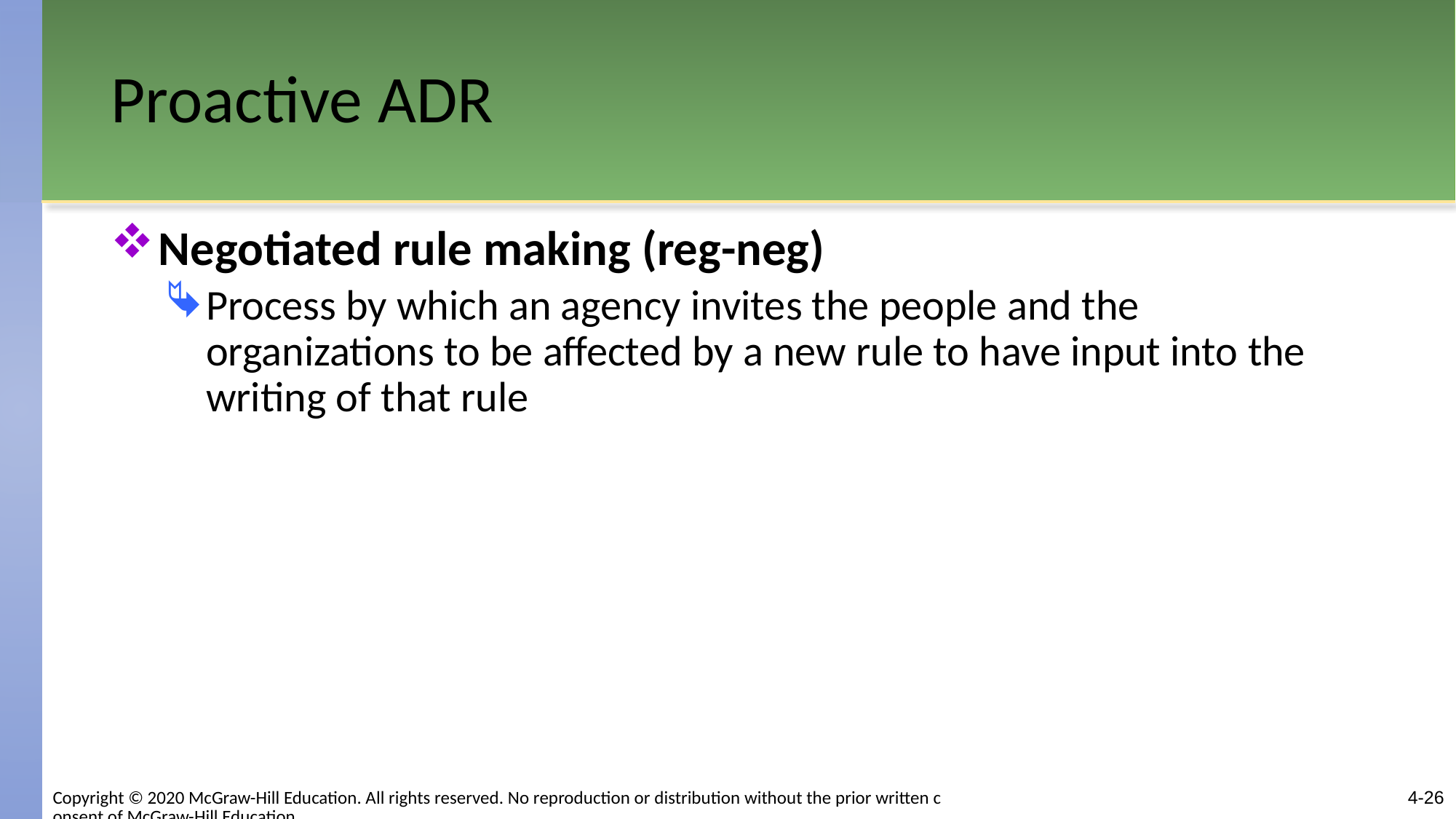

# Proactive ADR
Negotiated rule making (reg-neg)
Process by which an agency invites the people and the organizations to be affected by a new rule to have input into the writing of that rule
4-26
Copyright © 2020 McGraw-Hill Education. All rights reserved. No reproduction or distribution without the prior written consent of McGraw-Hill Education.